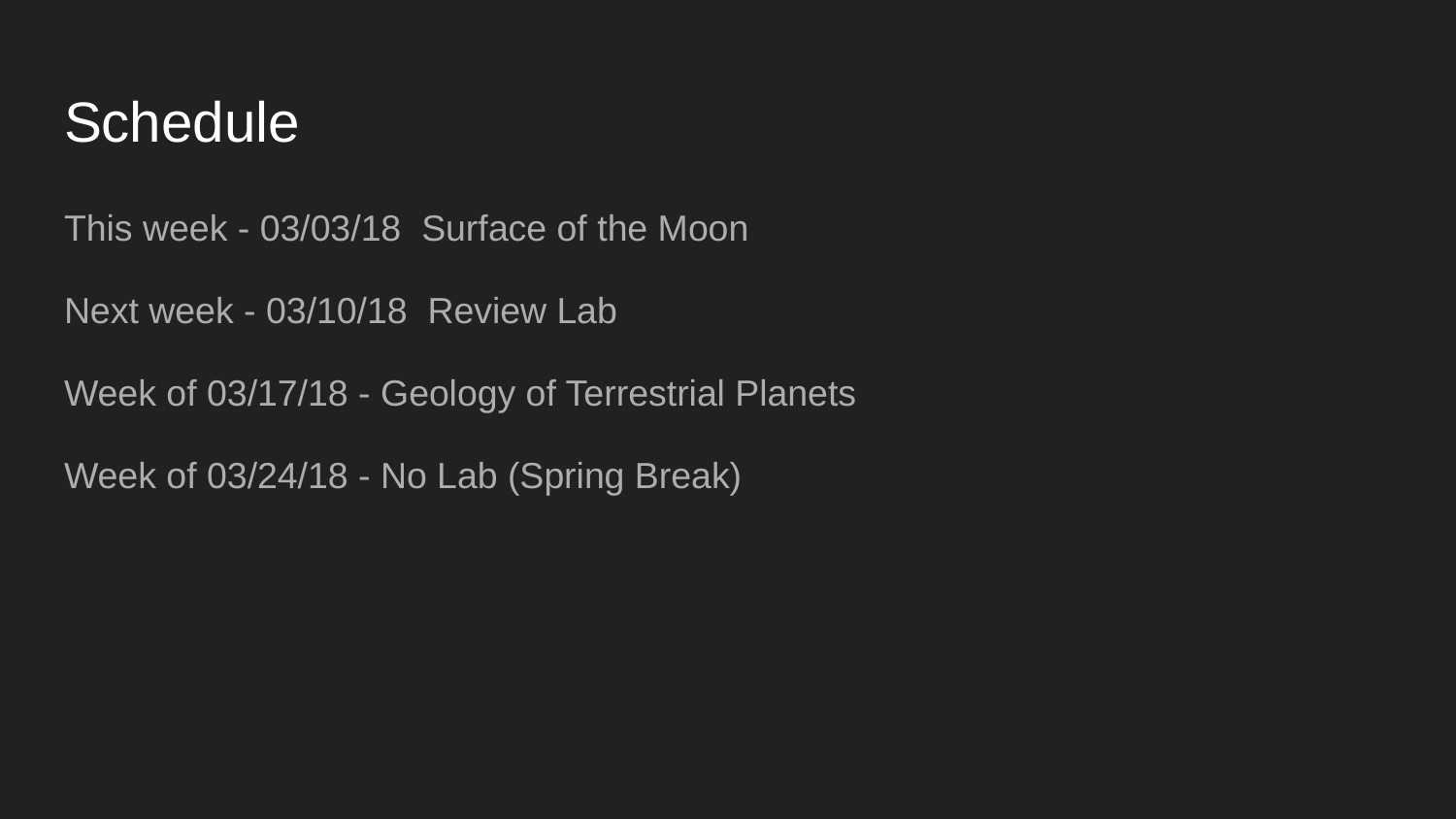

# Schedule
This week - 03/03/18  Surface of the Moon
Next week - 03/10/18  Review Lab
Week of 03/17/18 - Geology of Terrestrial Planets
Week of 03/24/18 - No Lab (Spring Break)